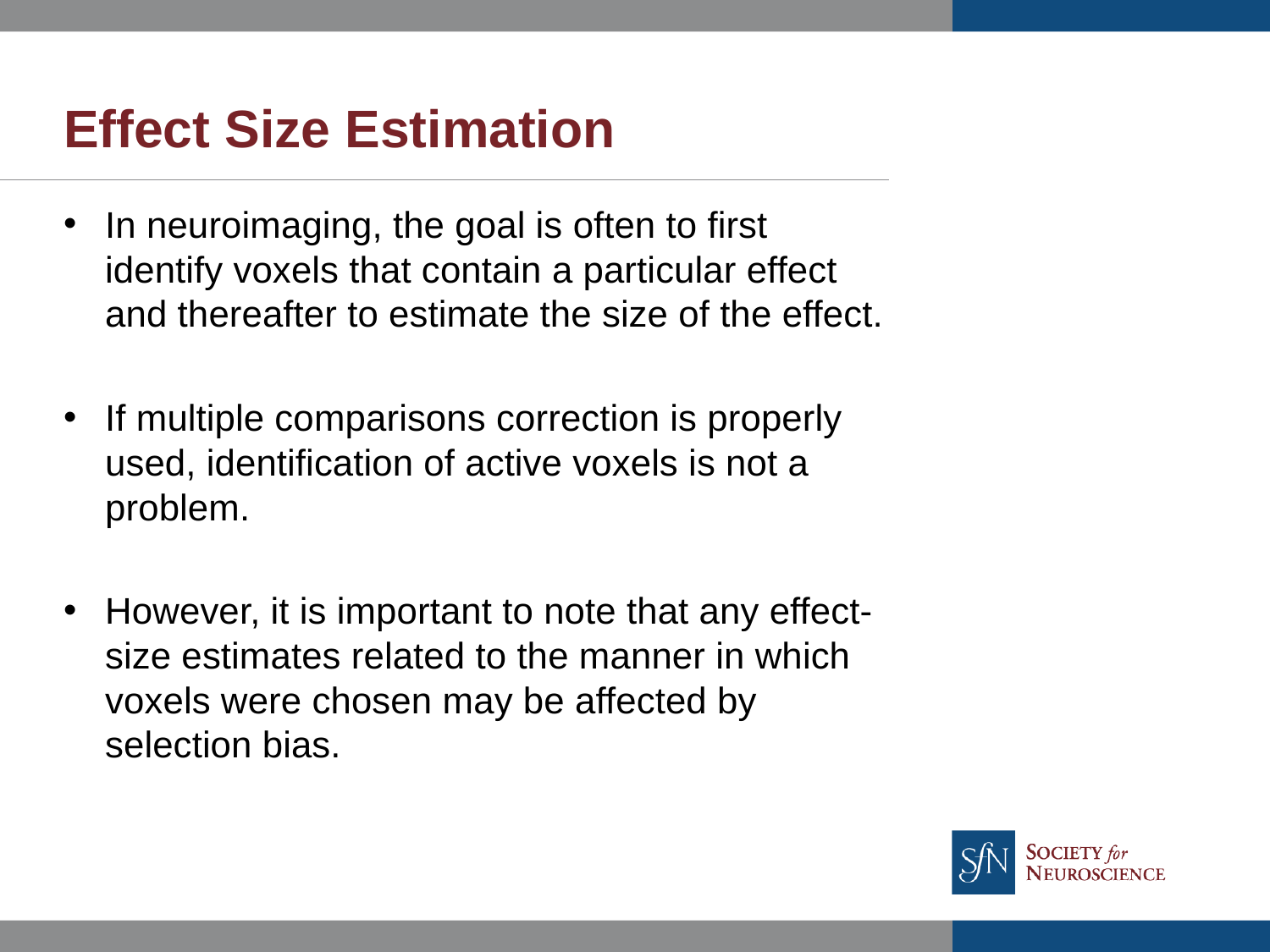

# Effect Size Estimation
In neuroimaging, the goal is often to first identify voxels that contain a particular effect and thereafter to estimate the size of the effect.

If multiple comparisons correction is properly used, identification of active voxels is not a problem.

However, it is important to note that any effect-size estimates related to the manner in which voxels were chosen may be affected by selection bias.